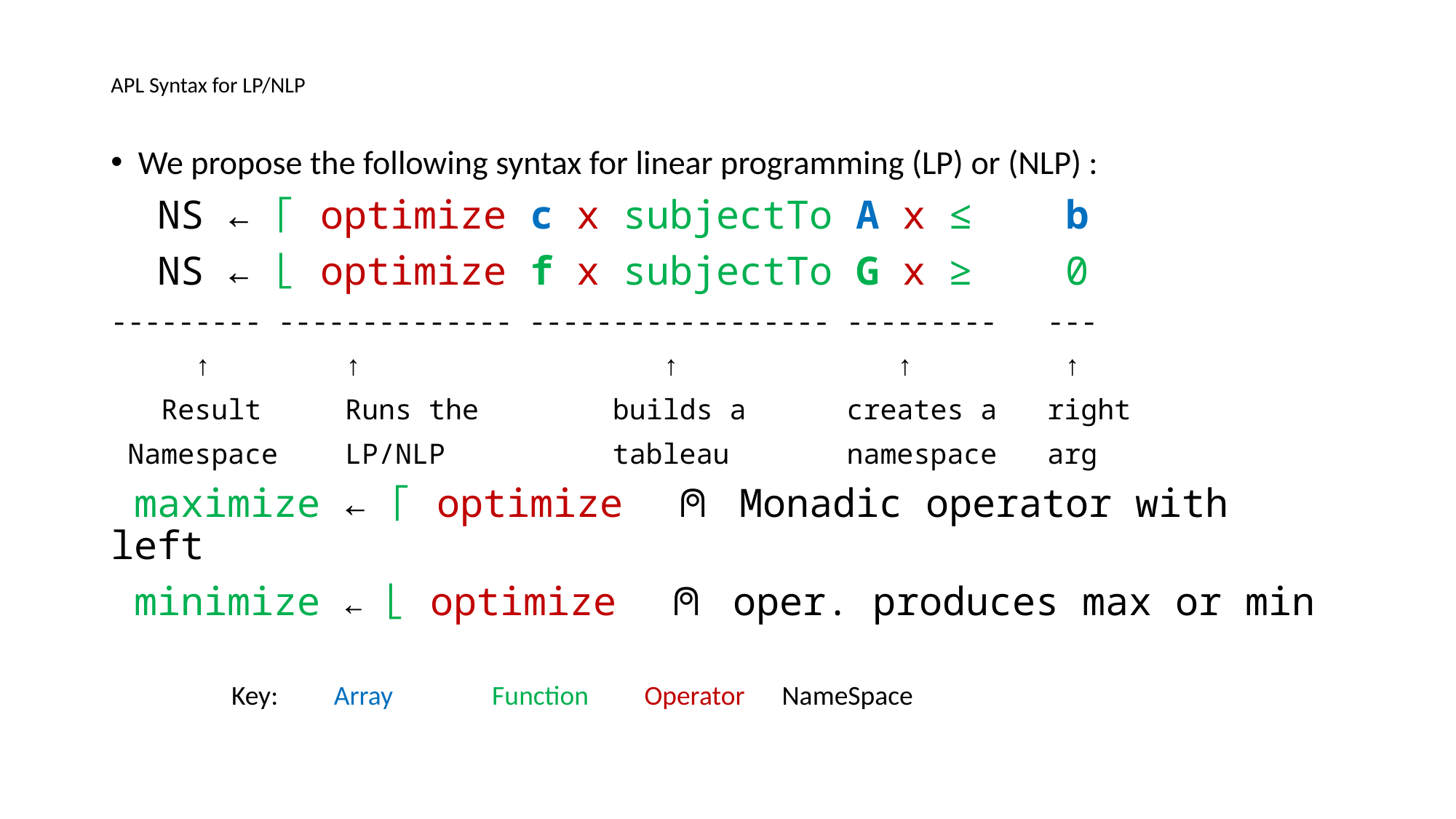

# APL Syntax for LP/NLP
We propose the following syntax for linear programming (LP) or (NLP) :
  NS ← ⌈ optimize c x subjectTo A x ≤    b
  NS ← ⌊ optimize f x subjectTo G x ≥    0
--------- -------------- ------------------ ---------   ---
     ↑        ↑                  ↑             ↑         ↑
   Result     Runs the        builds a      creates a   right
 Namespace    LP/NLP          tableau       namespace   arg
 maximize ← ⌈ optimize  ⍝ Monadic operator with left
 minimize ← ⌊ optimize  ⍝ oper. produces max or min
Key:         Array                Function         Operator      NameSpace